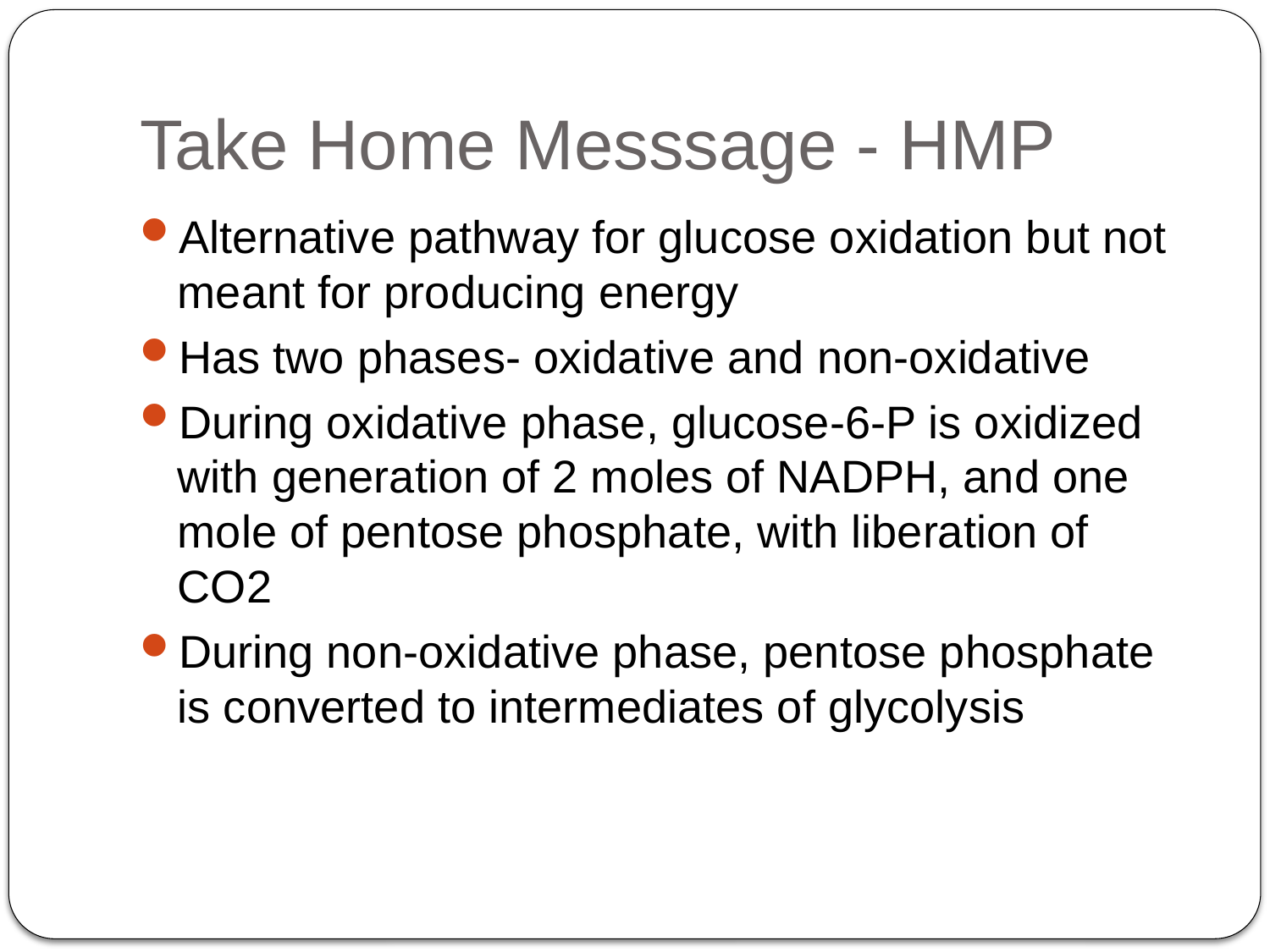

# Take Home Messsage - HMP
Alternative pathway for glucose oxidation but not meant for producing energy
Has two phases- oxidative and non-oxidative
During oxidative phase, glucose-6-P is oxidized with generation of 2 moles of NADPH, and one mole of pentose phosphate, with liberation of CO2
During non-oxidative phase, pentose phosphate is converted to intermediates of glycolysis